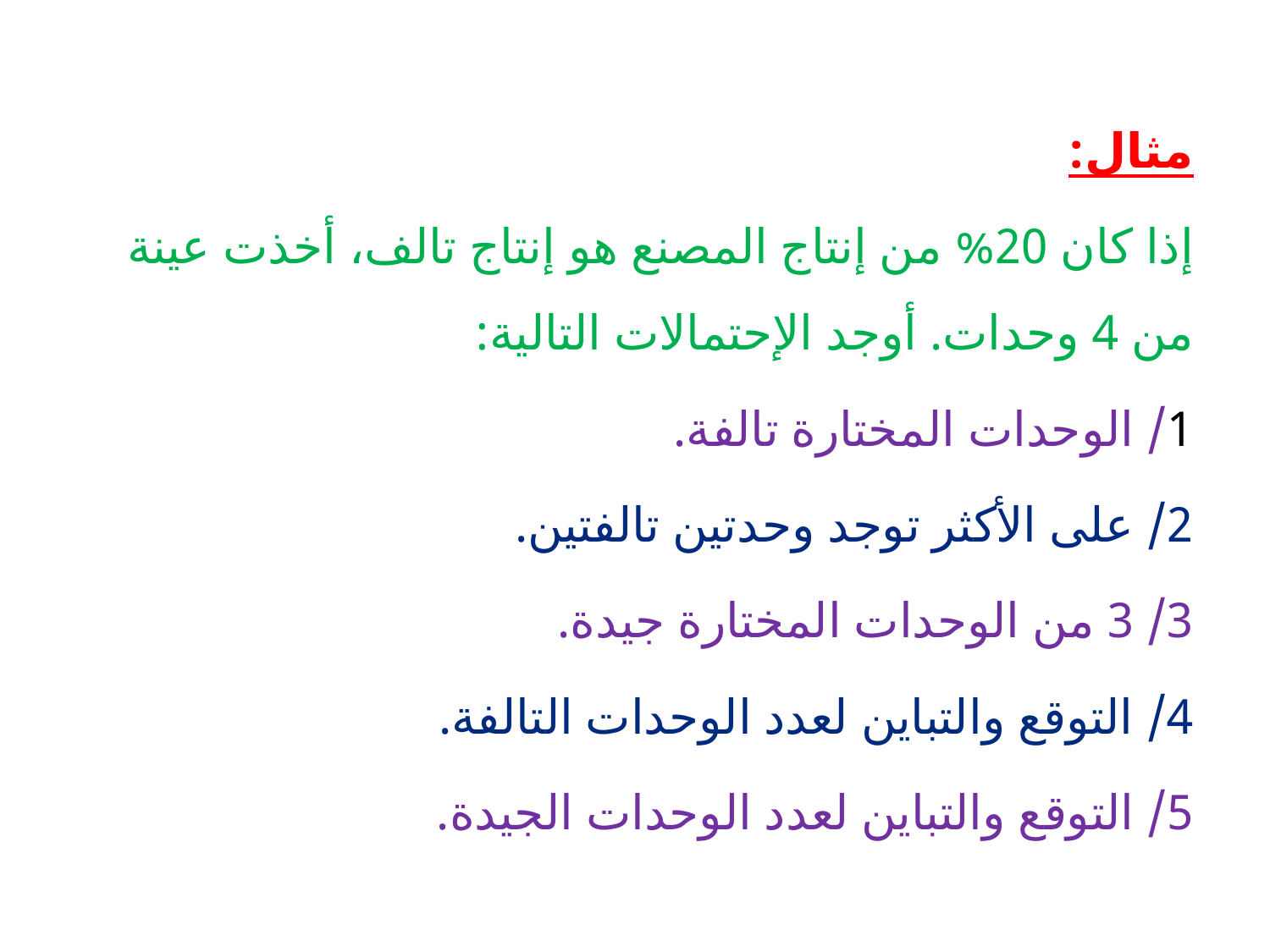

مثال:
إذا كان 20% من إنتاج المصنع هو إنتاج تالف، أخذت عينة من 4 وحدات. أوجد الإحتمالات التالية:
1/ الوحدات المختارة تالفة.
2/ على الأكثر توجد وحدتين تالفتين.
3/ 3 من الوحدات المختارة جيدة.
4/ التوقع والتباين لعدد الوحدات التالفة.
5/ التوقع والتباين لعدد الوحدات الجيدة.